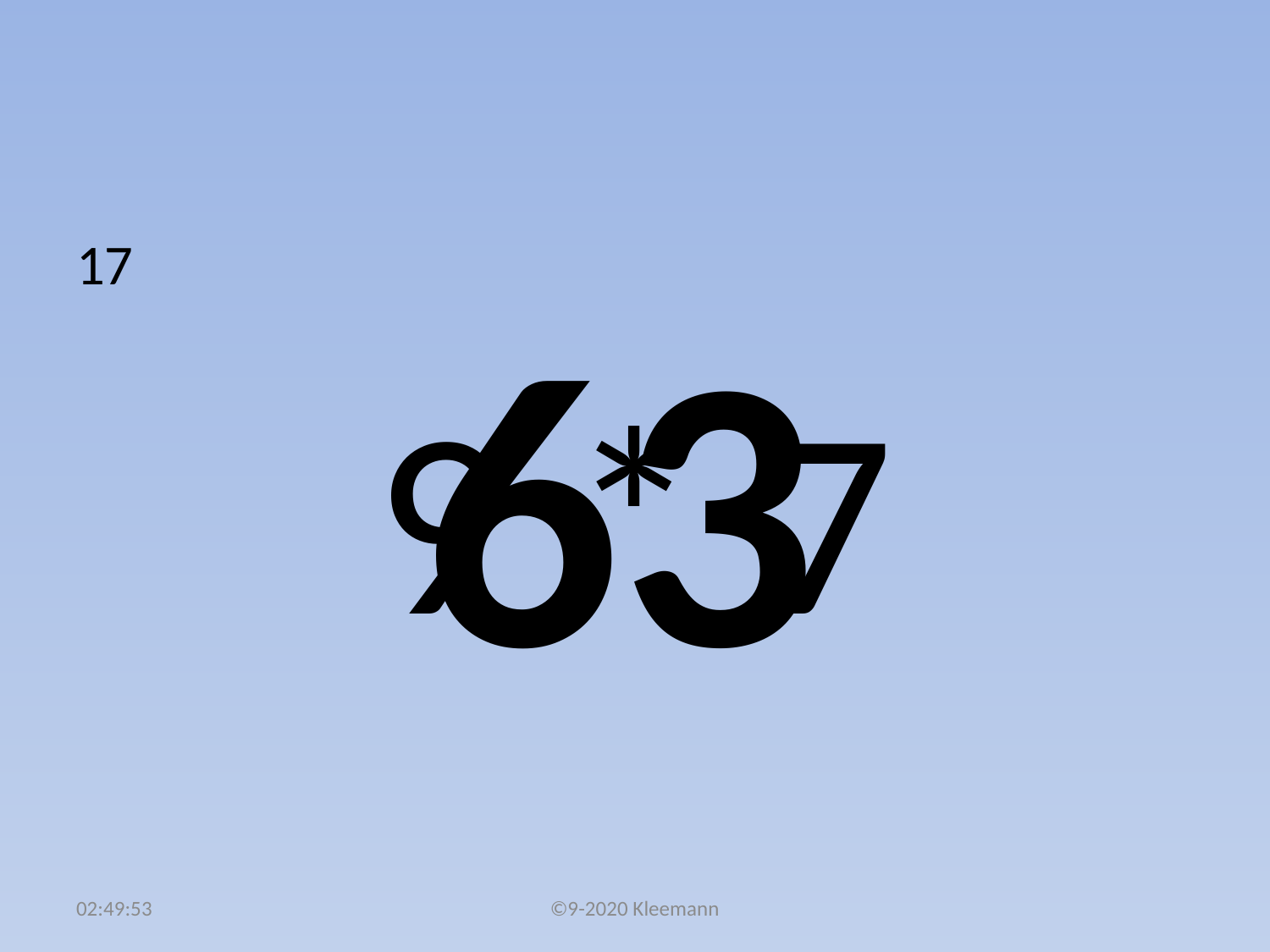

#
17
9 * 7
63
02:49:53
©9-2020 Kleemann